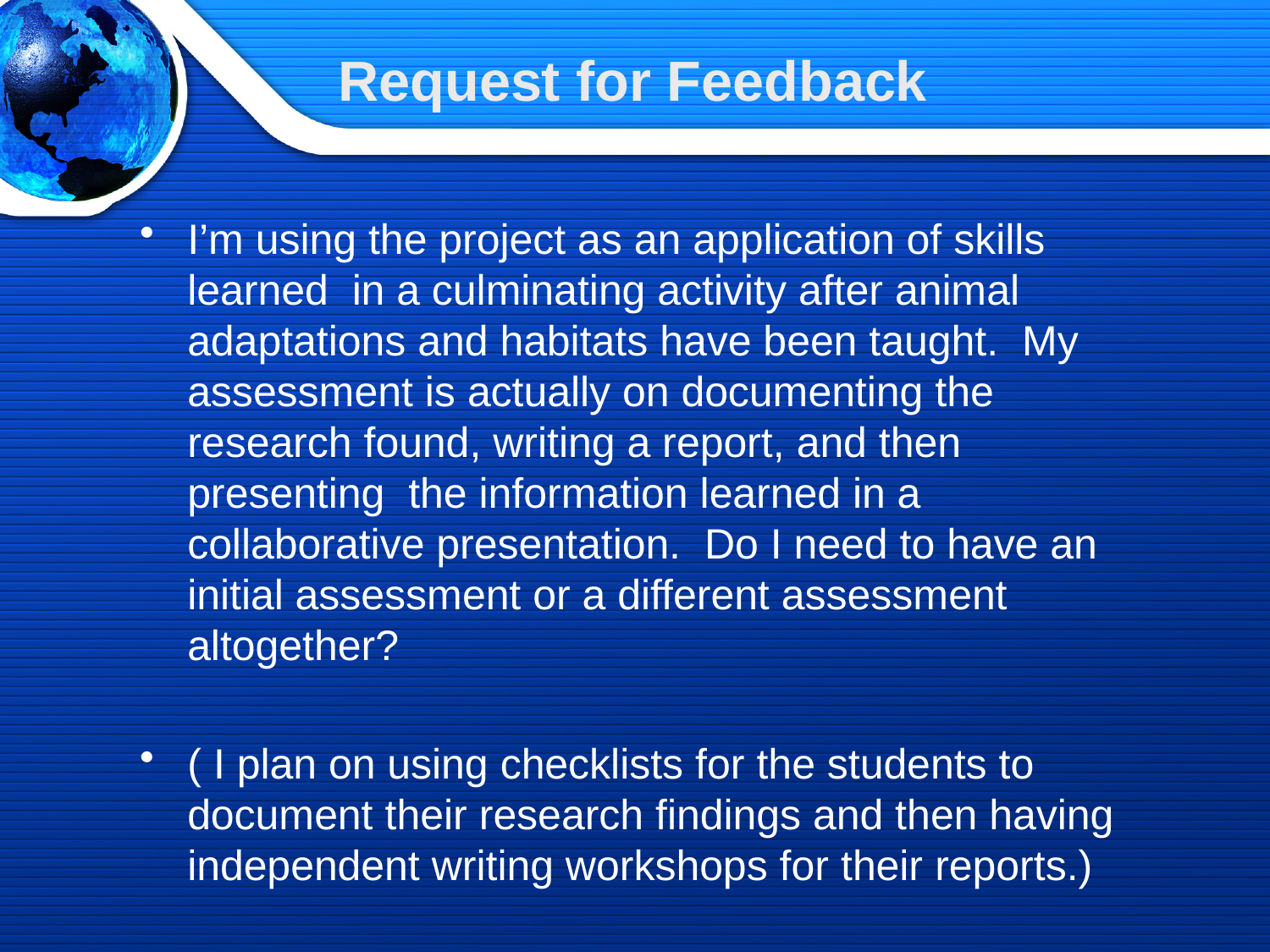

# Request for Feedback
I’m using the project as an application of skills learned  in a culminating activity after animal adaptations and habitats have been taught.  My assessment is actually on documenting the research found, writing a report, and then presenting  the information learned in a collaborative presentation.  Do I need to have an initial assessment or a different assessment altogether?

( I plan on using checklists for the students to document their research findings and then having  independent writing workshops for their reports.)